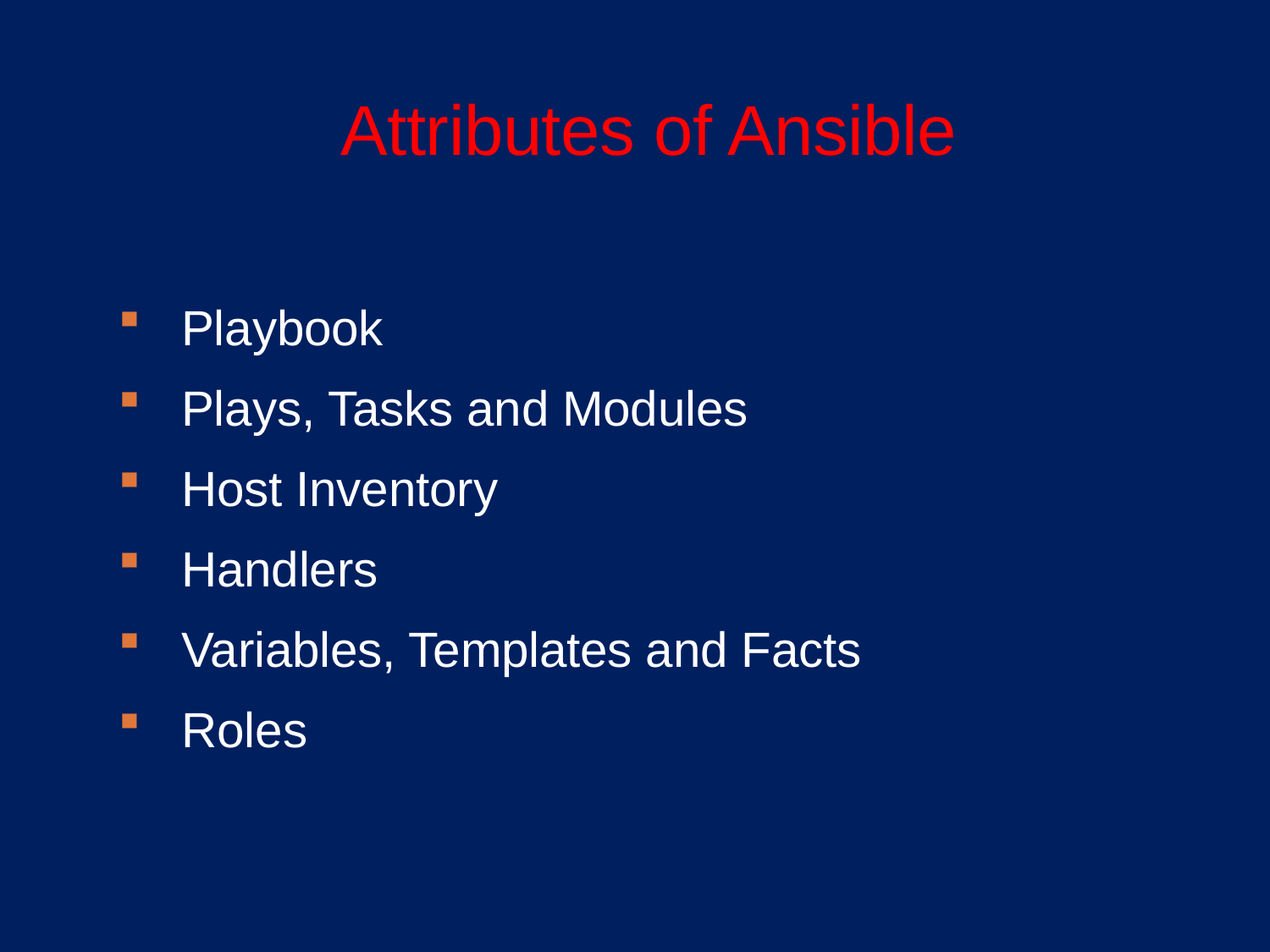

# Attributes of Ansible
Playbook
Plays, Tasks and Modules
Host Inventory
Handlers
Variables, Templates and Facts
Roles